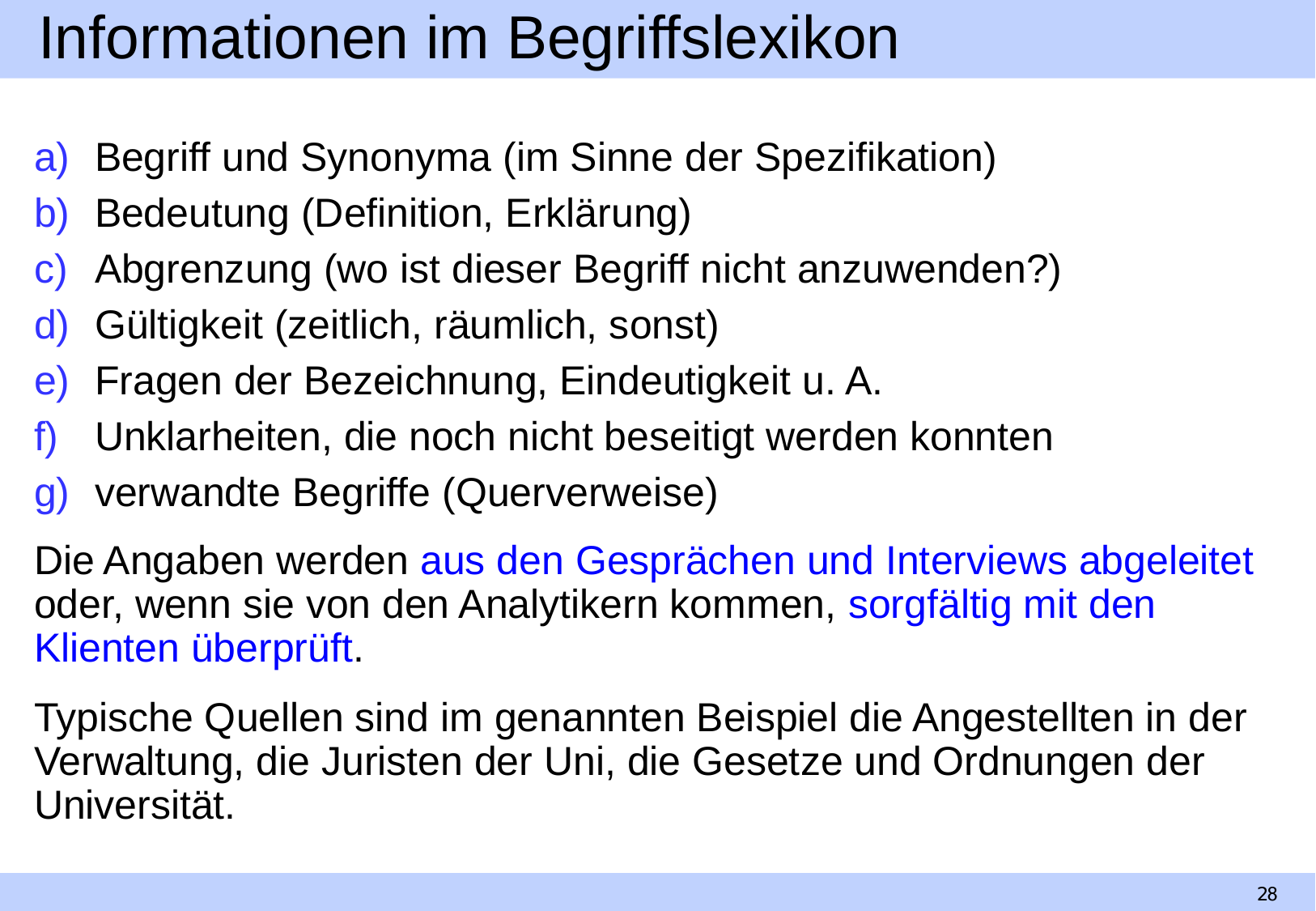

# Informationen im Begriffslexikon
Begriff und Synonyma (im Sinne der Spezifikation)
Bedeutung (Definition, Erklärung)
Abgrenzung (wo ist dieser Begriff nicht anzuwenden?)
Gültigkeit (zeitlich, räumlich, sonst)
Fragen der Bezeichnung, Eindeutigkeit u. A.
Unklarheiten, die noch nicht beseitigt werden konnten
verwandte Begriffe (Querverweise)
Die Angaben werden aus den Gesprächen und Interviews abgeleitet oder, wenn sie von den Analytikern kommen, sorgfältig mit den Klienten überprüft.
Typische Quellen sind im genannten Beispiel die Angestellten in der Verwaltung, die Juristen der Uni, die Gesetze und Ordnungen der Universität.
28